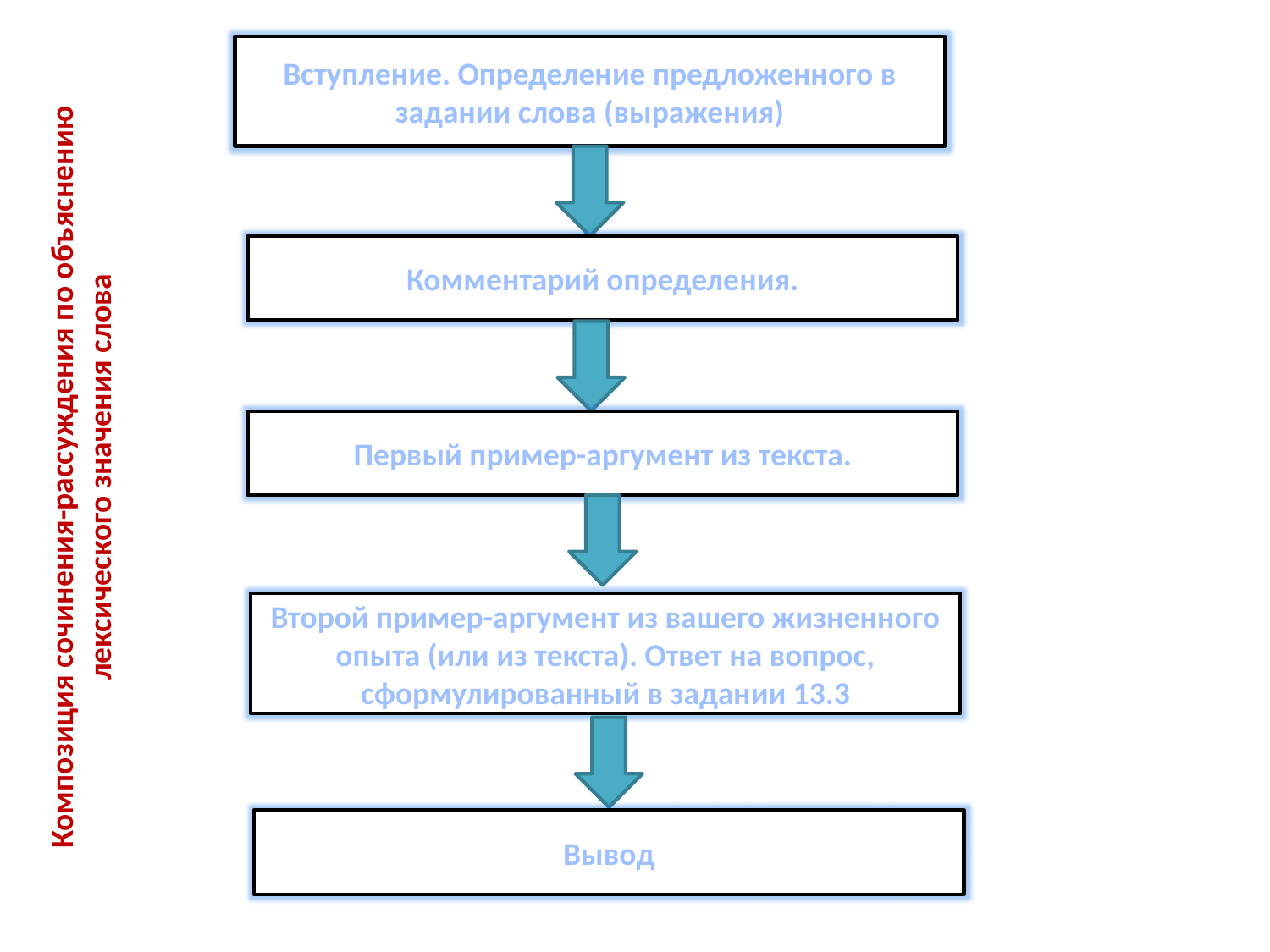

Вступление. Определение предложенного в задании слова (выражения)
Композиция сочинения-рассуждения по объяснению лексического значения слова

Комментарий определения.

Первый пример-аргумент из текста.

Второй пример-аргумент из вашего жизненного опыта (или из текста). Ответ на вопрос, сформулированный в задании 13.3

Вывод